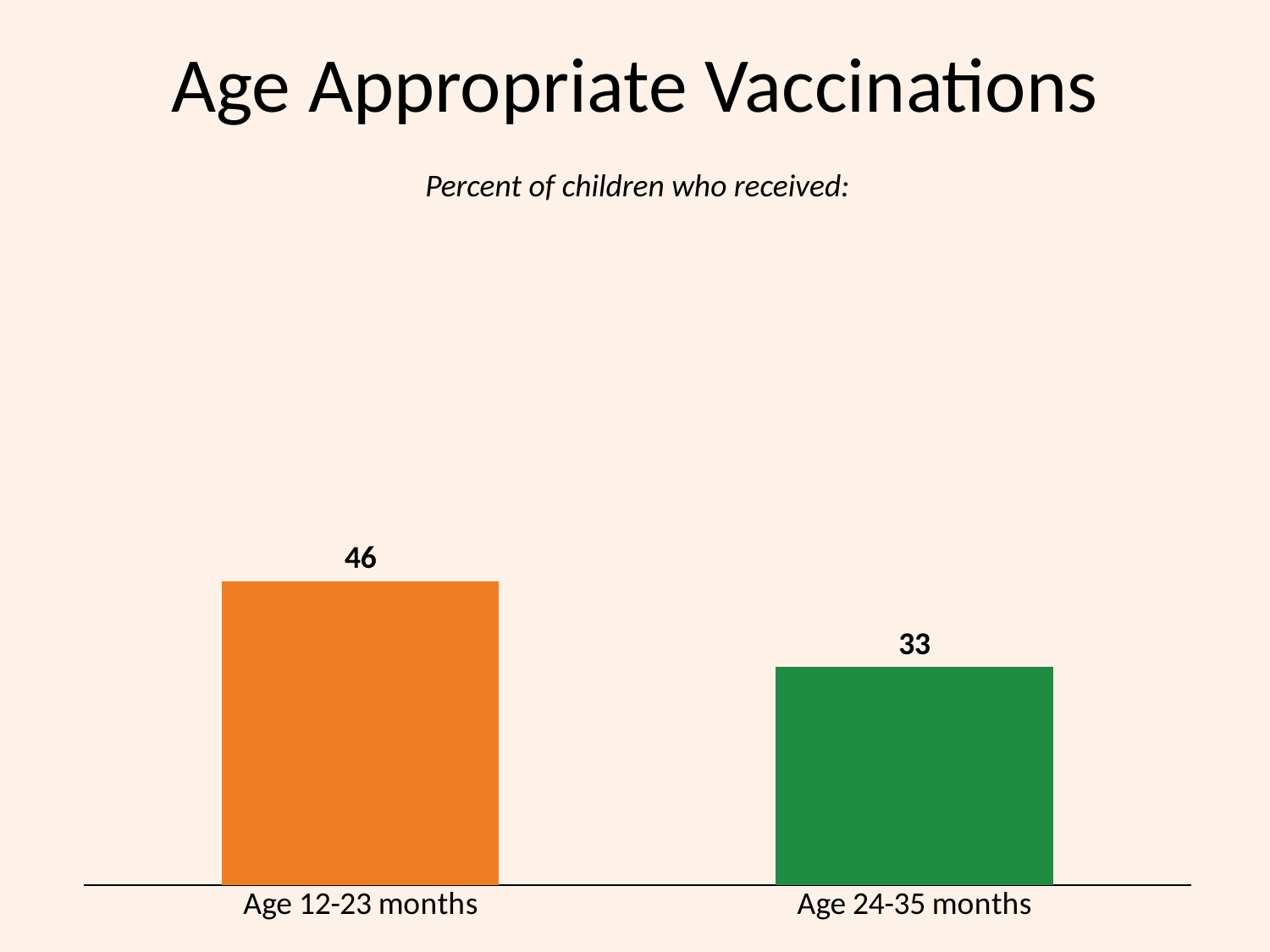

# Age Appropriate Vaccinations
Percent of children who received:

### Chart

| Category | Age appropriate vaccinations |
|---|---|
| Age 12-23 months | 46.0 |
| Age 24-35 months | 33.0 |